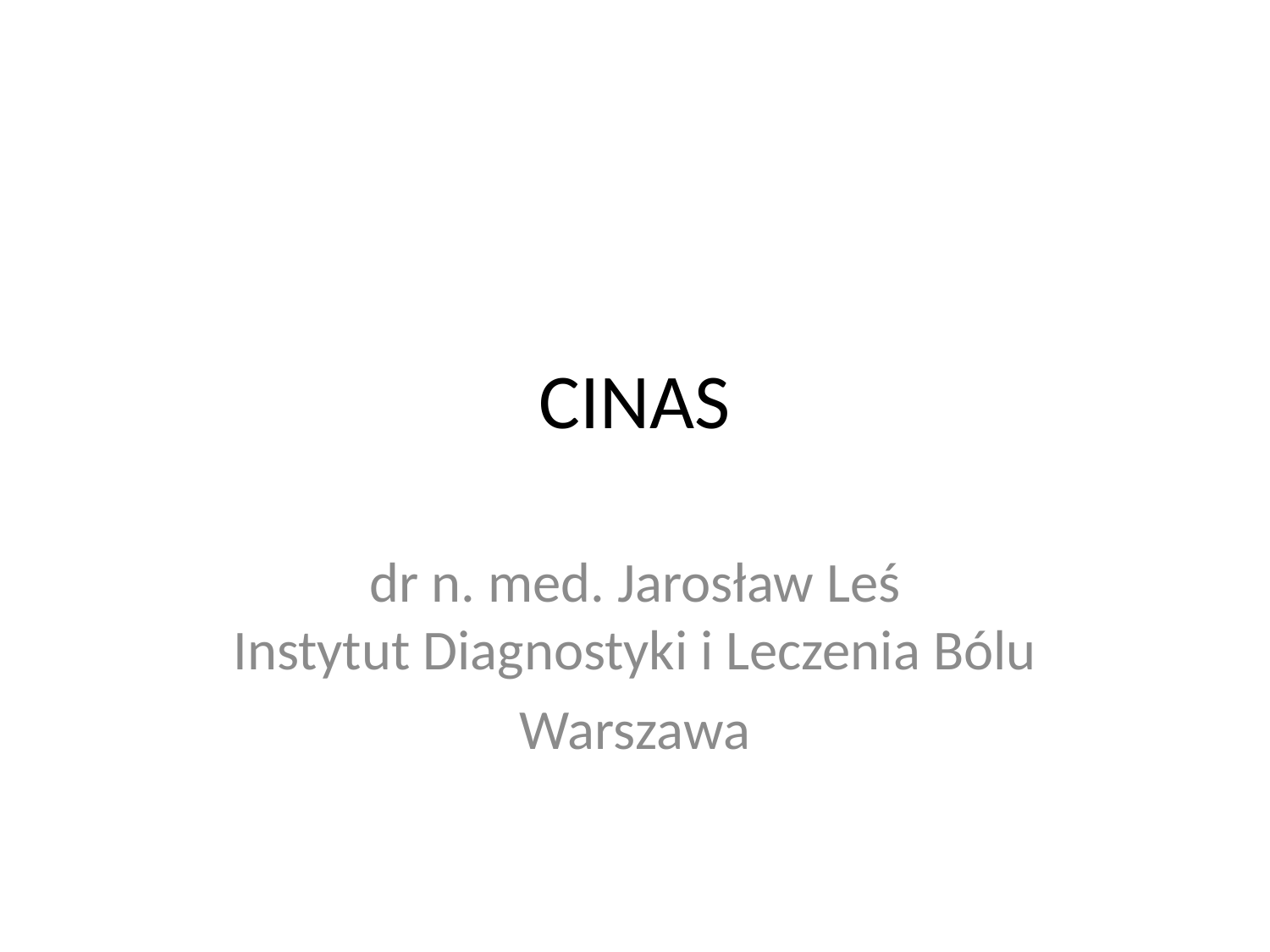

# CINAS
dr n. med. Jarosław Leś
Instytut Diagnostyki i Leczenia Bólu
Warszawa